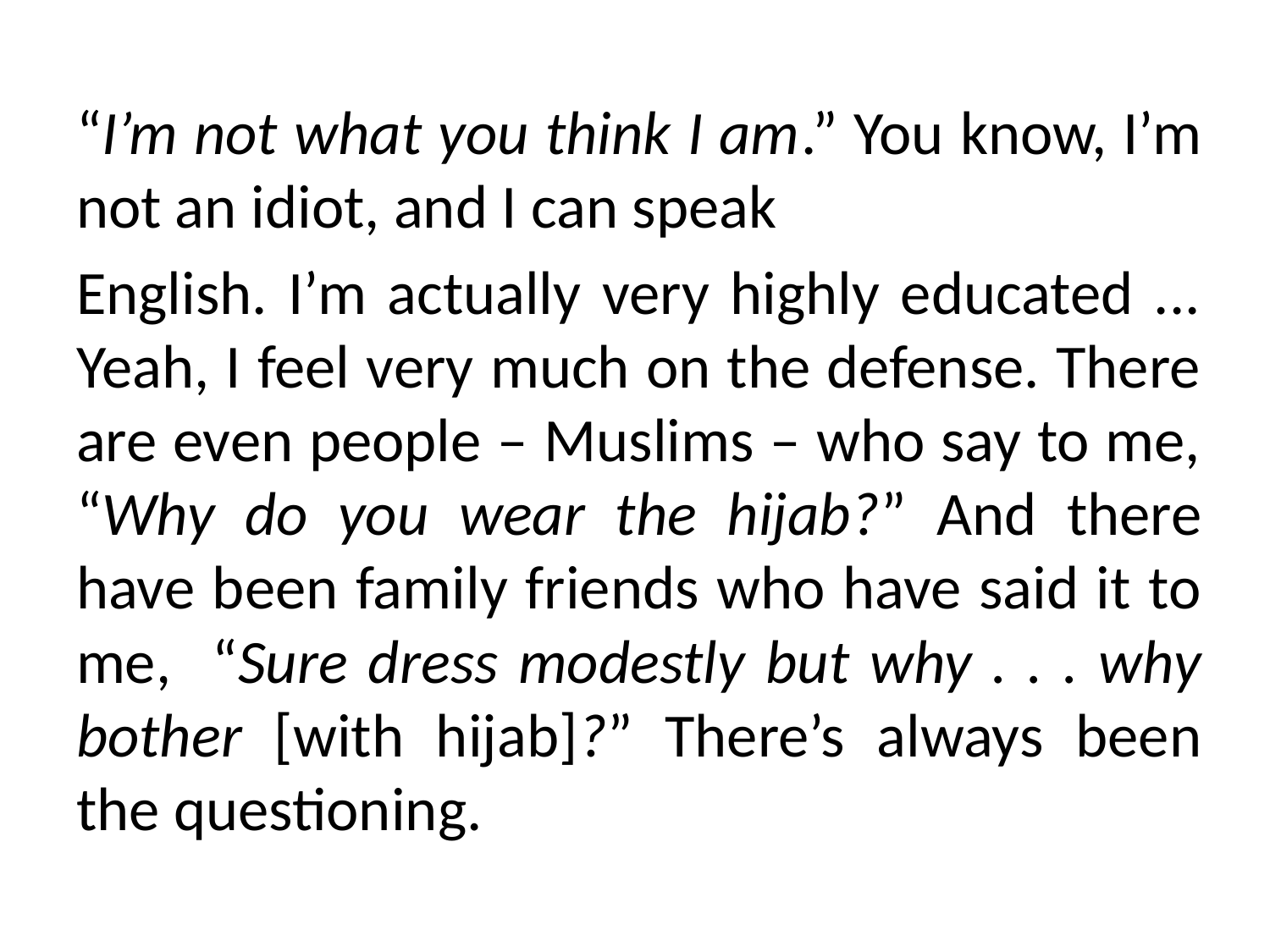

“I’m not what you think I am.” You know, I’m not an idiot, and I can speak
English. I’m actually very highly educated ... Yeah, I feel very much on the defense. There are even people – Muslims – who say to me, “Why do you wear the hijab?” And there have been family friends who have said it to me,  “Sure dress modestly but why . . . why bother [with hijab]?” There’s always been the questioning.